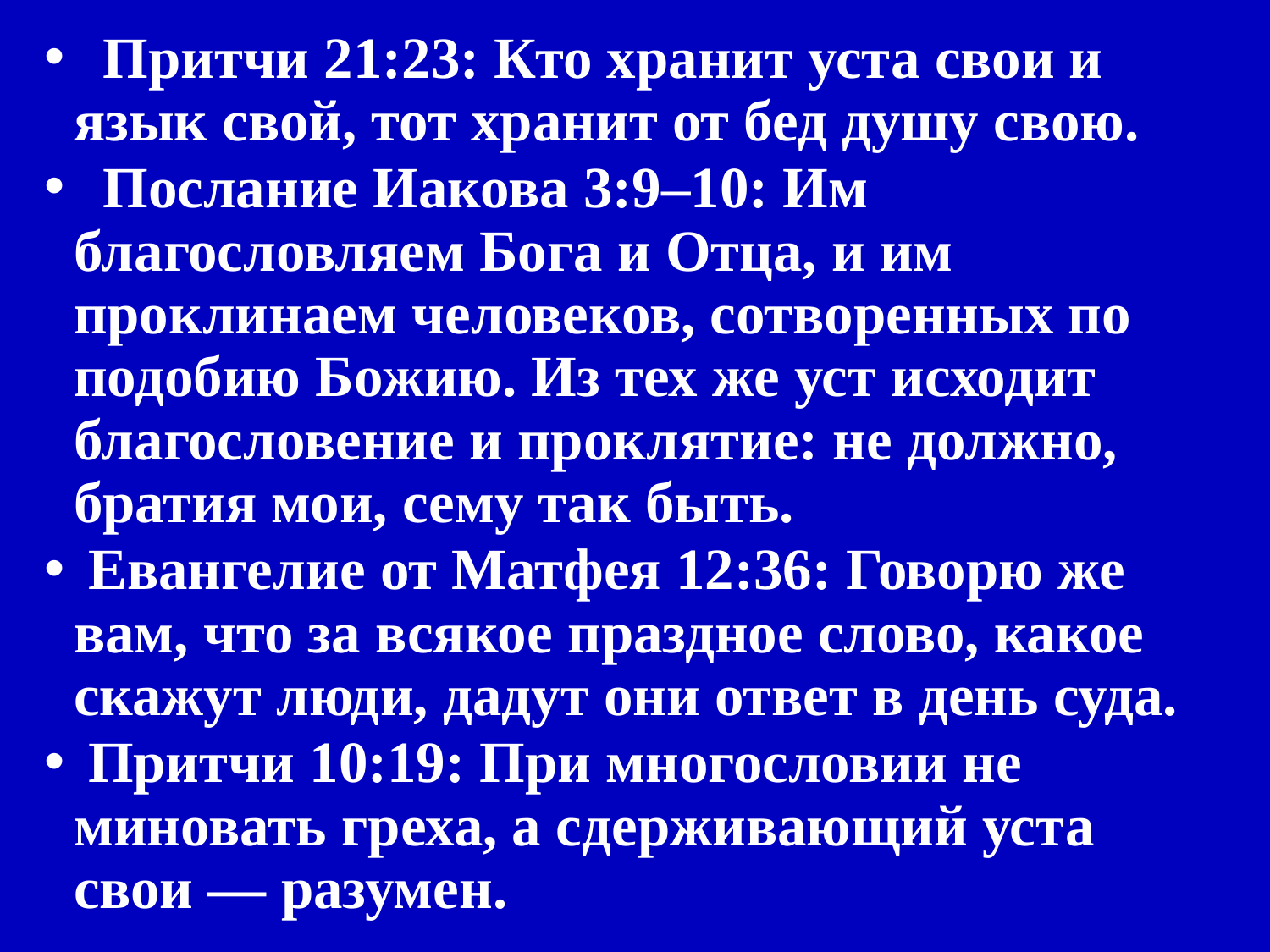

Притчи 21:23: Кто хранит уста свои и язык свой, тот хранит от бед душу свою.
  Послание Иакова 3:9–10: Им благословляем Бога и Отца, и им проклинаем человеков, сотворенных по подобию Божию. Из тех же уст исходит благословение и проклятие: не должно, братия мои, сему так быть.
 Евангелие от Матфея 12:36: Говорю же вам, что за всякое праздное слово, какое скажут люди, дадут они ответ в день суда.
 Притчи 10:19: При многословии не миновать греха, а сдерживающий уста свои — разумен.